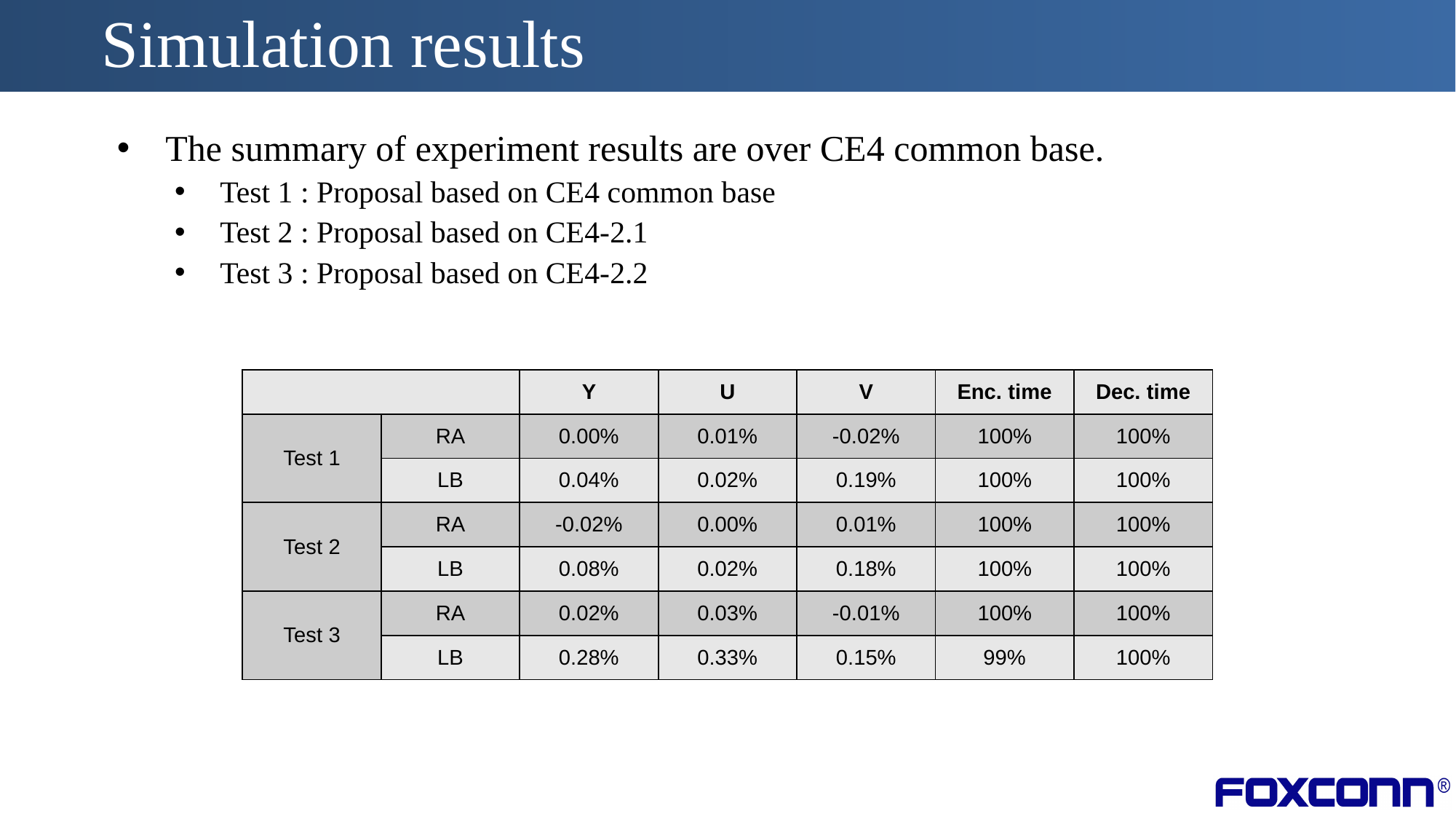

# Simulation results
The summary of experiment results are over CE4 common base.
Test 1 : Proposal based on CE4 common base
Test 2 : Proposal based on CE4-2.1
Test 3 : Proposal based on CE4-2.2

|  |  | Y | U | V | Enc. time | Dec. time |
| --- | --- | --- | --- | --- | --- | --- |
| Test 1 | RA | 0.00% | 0.01% | -0.02% | 100% | 100% |
|  | LB | 0.04% | 0.02% | 0.19% | 100% | 100% |
| Test 2 | RA | -0.02% | 0.00% | 0.01% | 100% | 100% |
|  | LB | 0.08% | 0.02% | 0.18% | 100% | 100% |
| Test 3 | RA | 0.02% | 0.03% | -0.01% | 100% | 100% |
|  | LB | 0.28% | 0.33% | 0.15% | 99% | 100% |